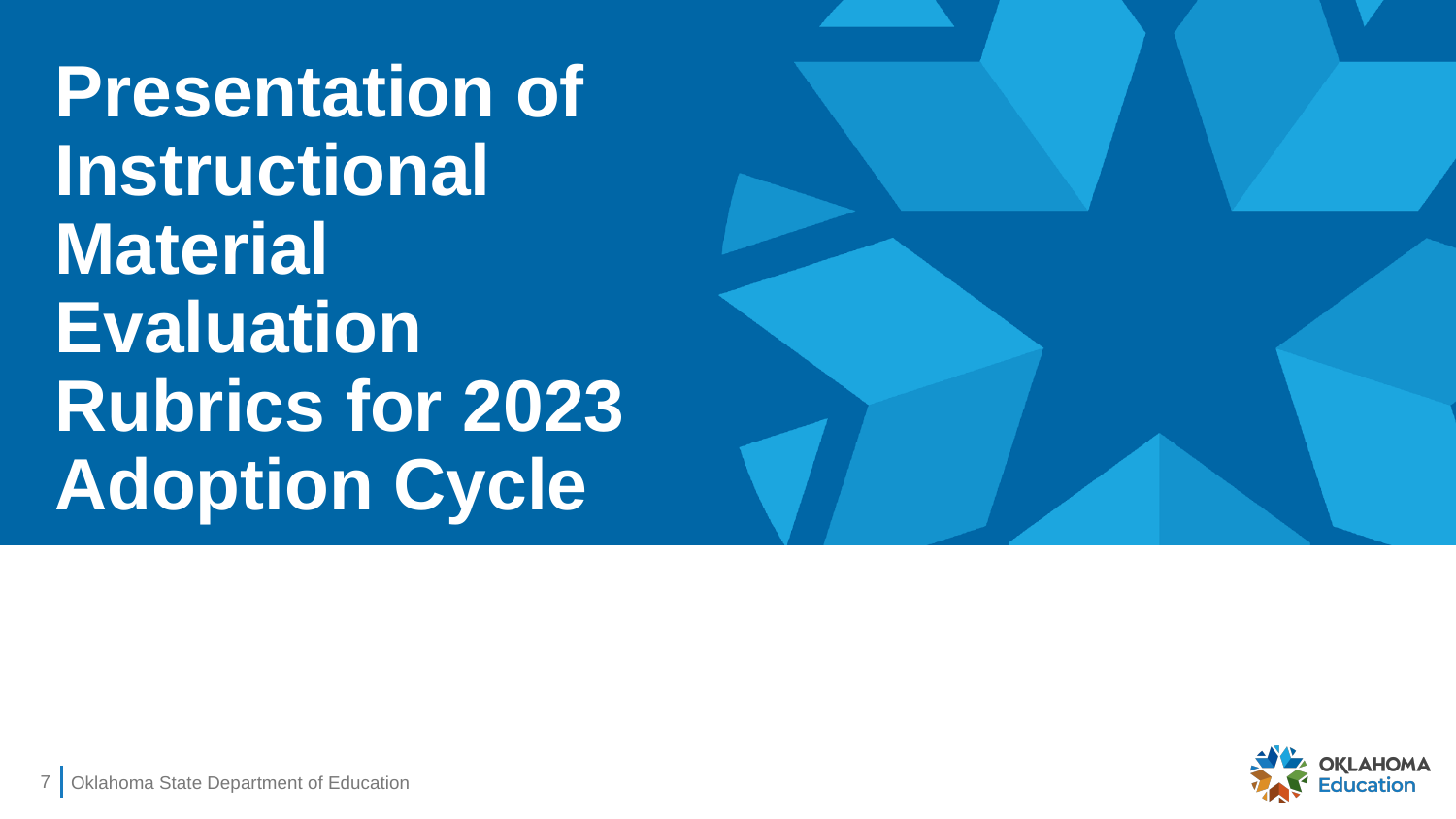

# Presentation of Instructional Material Evaluation Rubrics for 2023 Adoption Cycle